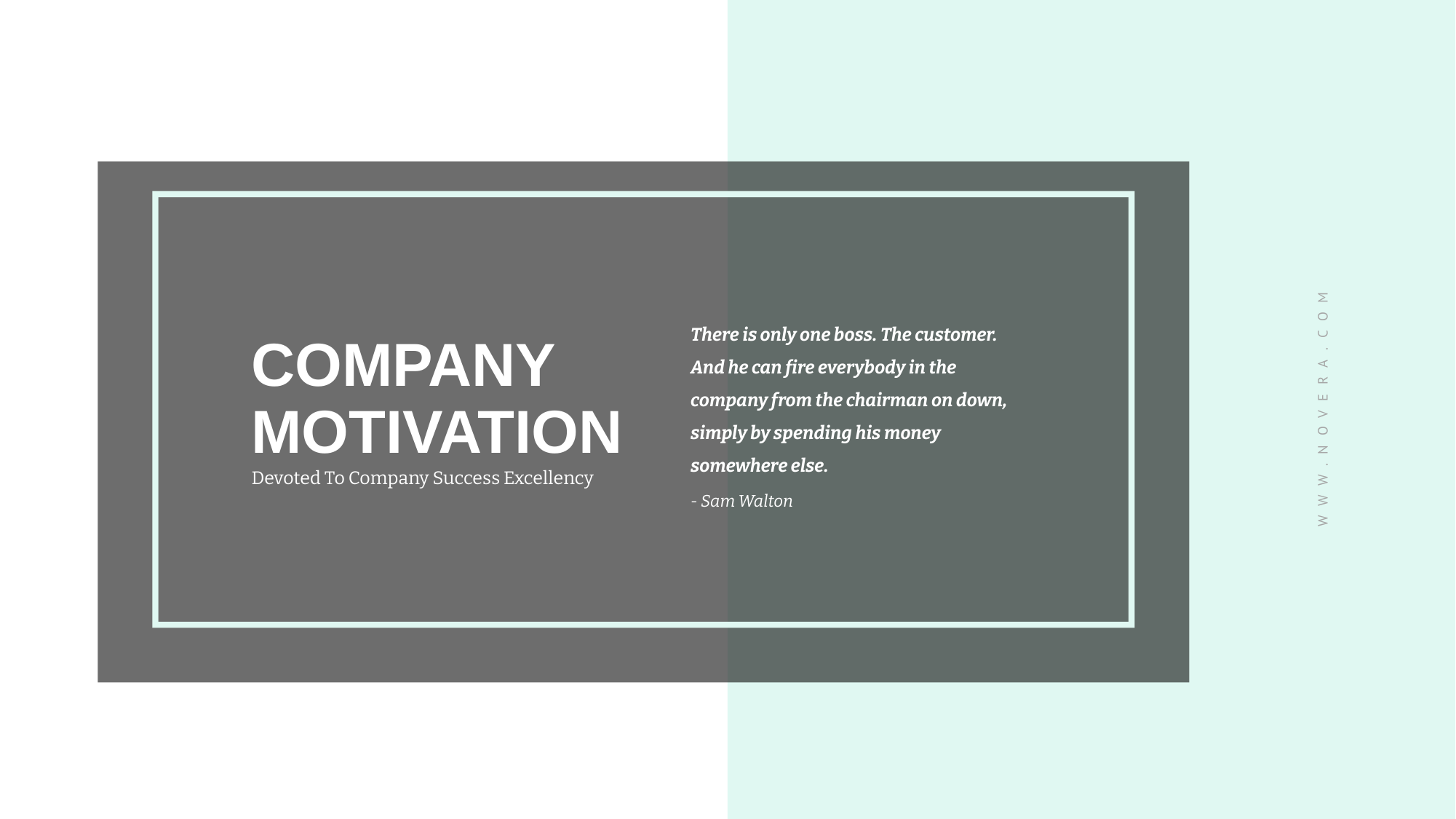

There is only one boss. The customer. And he can fire everybody in the company from the chairman on down, simply by spending his money somewhere else.
- Sam Walton
COMPANY
MOTIVATION
Devoted To Company Success Excellency
WWW.NOVERA.COM